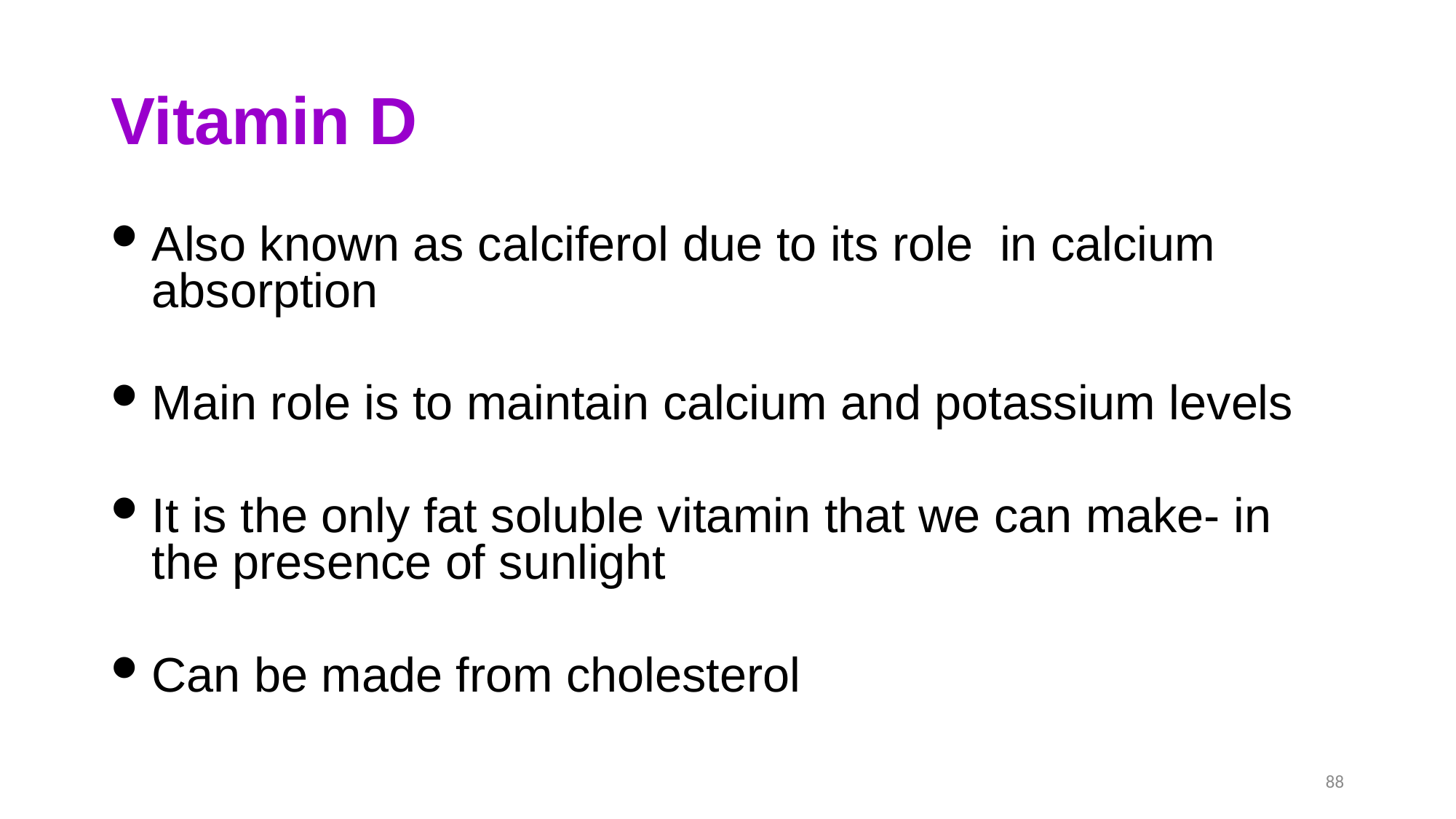

# Vitamin D
Also known as calciferol due to its role  in calcium absorption

Main role is to maintain calcium and potassium levels

It is the only fat soluble vitamin that we can make- in the presence of sunlight

Can be made from cholesterol

88